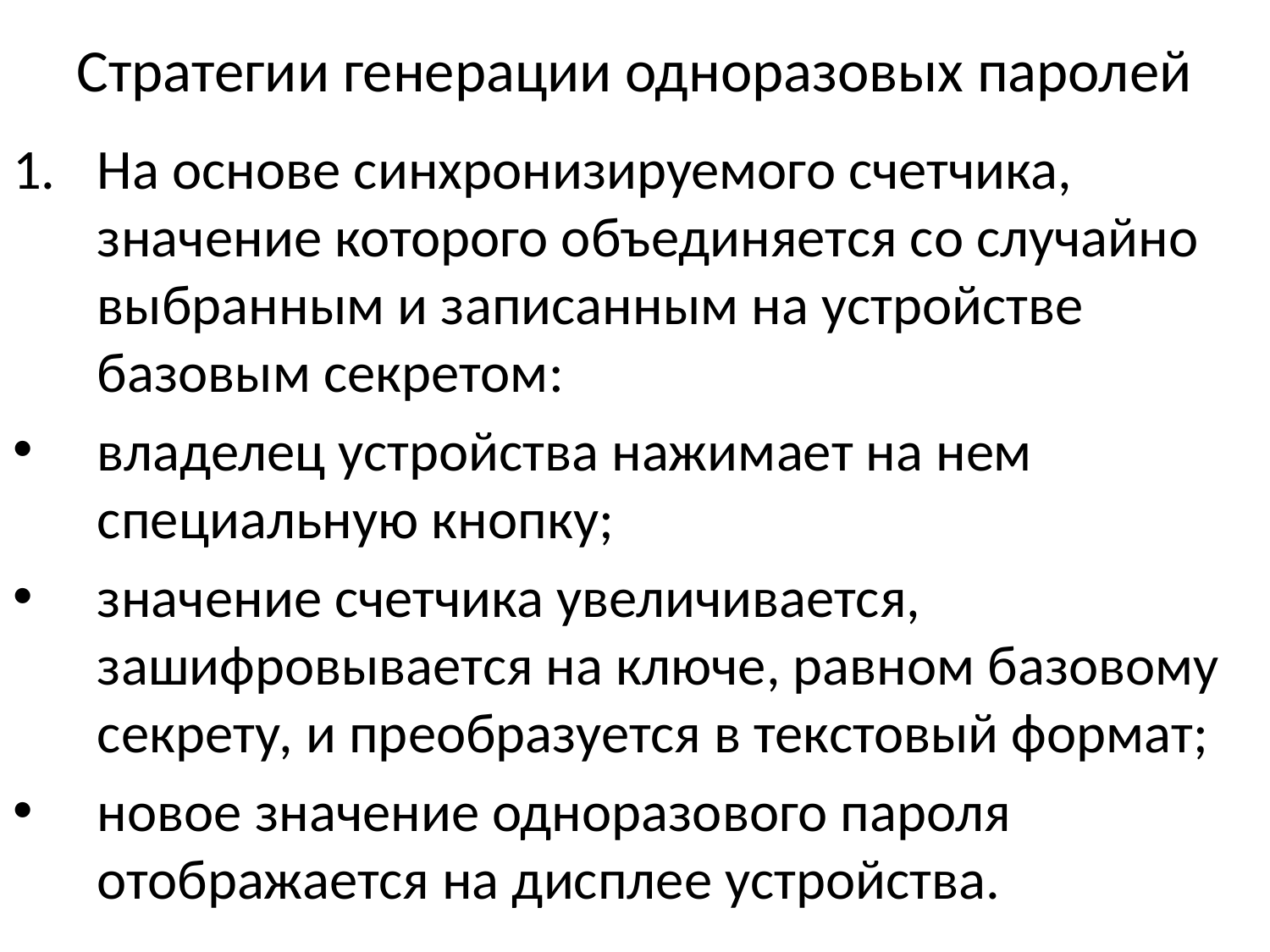

# Стратегии генерации одноразовых паролей
На основе синхронизируемого счетчика, значение которого объединяется со случайно выбранным и записанным на устройстве базовым секретом:
владелец устройства нажимает на нем специальную кнопку;
значение счетчика увеличивается, зашифровывается на ключе, равном базовому секрету, и преобразуется в текстовый формат;
новое значение одноразового пароля отображается на дисплее устройства.